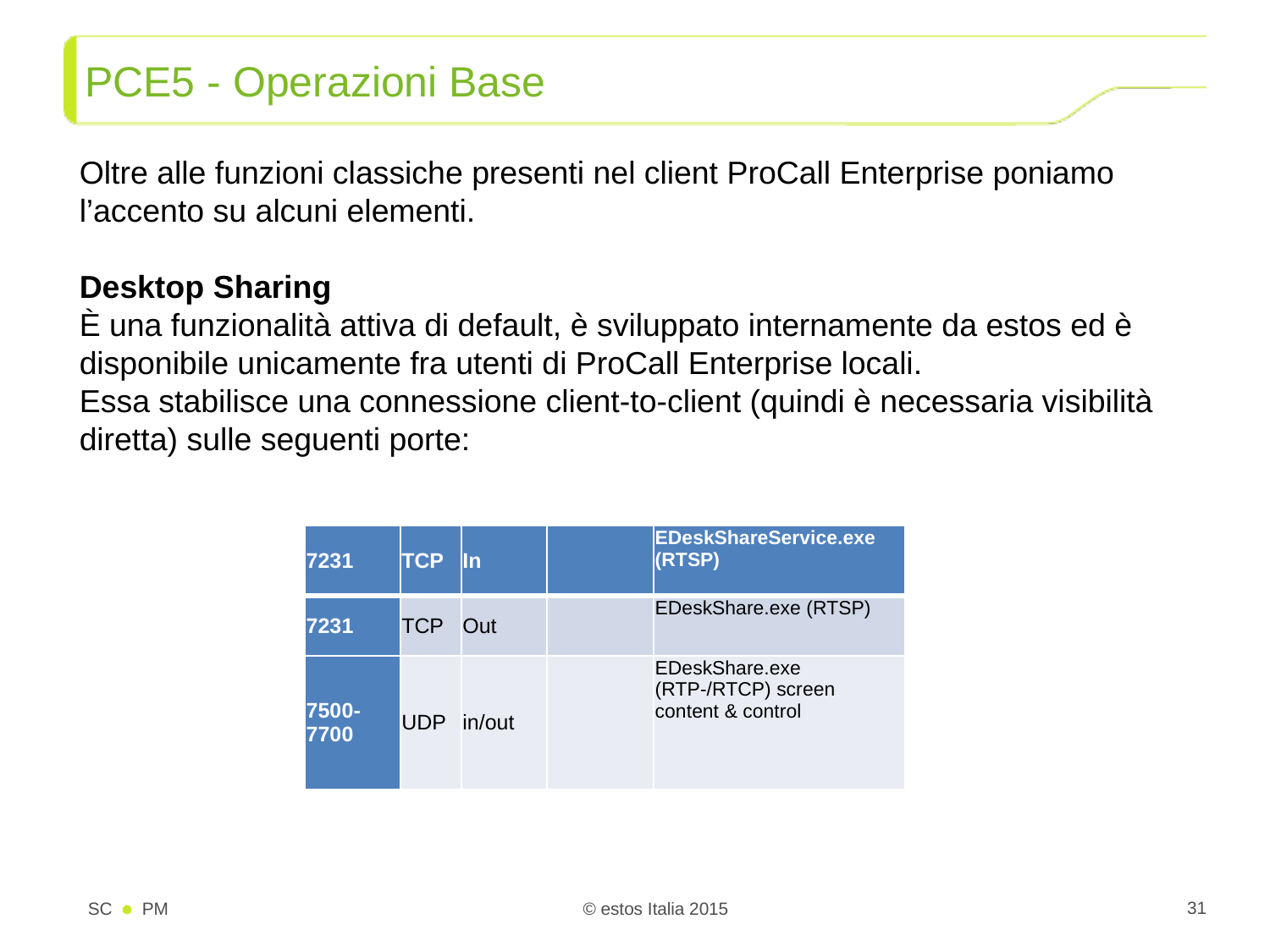

# PCE5 - Operazioni Base
Oltre alle funzioni classiche presenti nel client ProCall Enterprise poniamo l’accento su alcuni elementi.

Desktop Sharing
È una funzionalità attiva di default, è sviluppato internamente da estos ed è disponibile unicamente fra utenti di ProCall Enterprise locali.
Essa stabilisce una connessione client-to-client (quindi è necessaria visibilità diretta) sulle seguenti porte:

| 7231 | TCP | In |  | EDeskShareService.exe (RTSP) |
| --- | --- | --- | --- | --- |
| 7231 | TCP | Out |  | EDeskShare.exe (RTSP) |
| 7500-7700 | UDP | in/out |  | EDeskShare.exe (RTP-/RTCP) screen content & control |
SC
PM
31